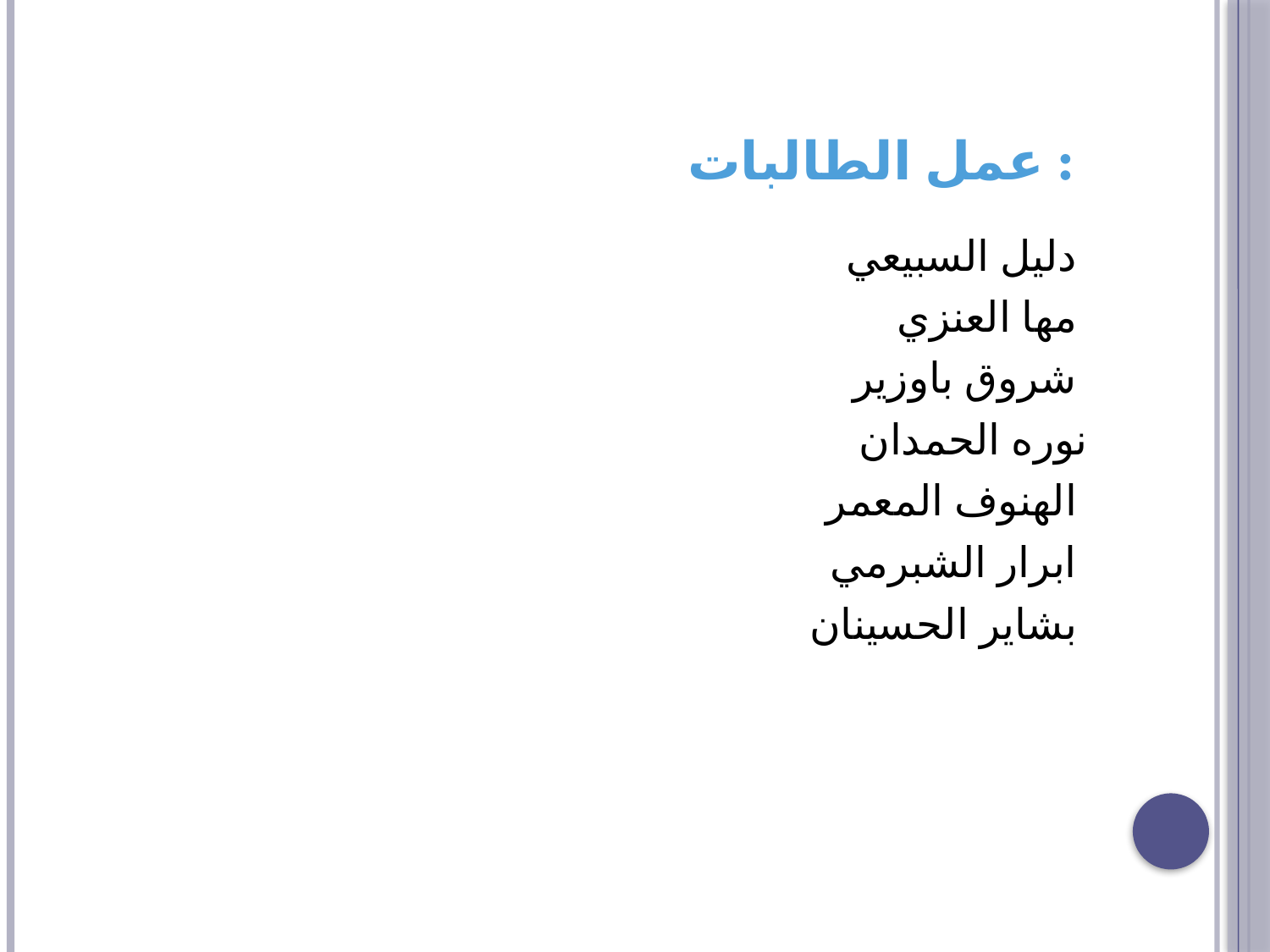

# عمل الطالبات :
دليل السبيعي
مها العنزي
شروق باوزير
نوره الحمدان
الهنوف المعمر
ابرار الشبرمي
بشاير الحسينان